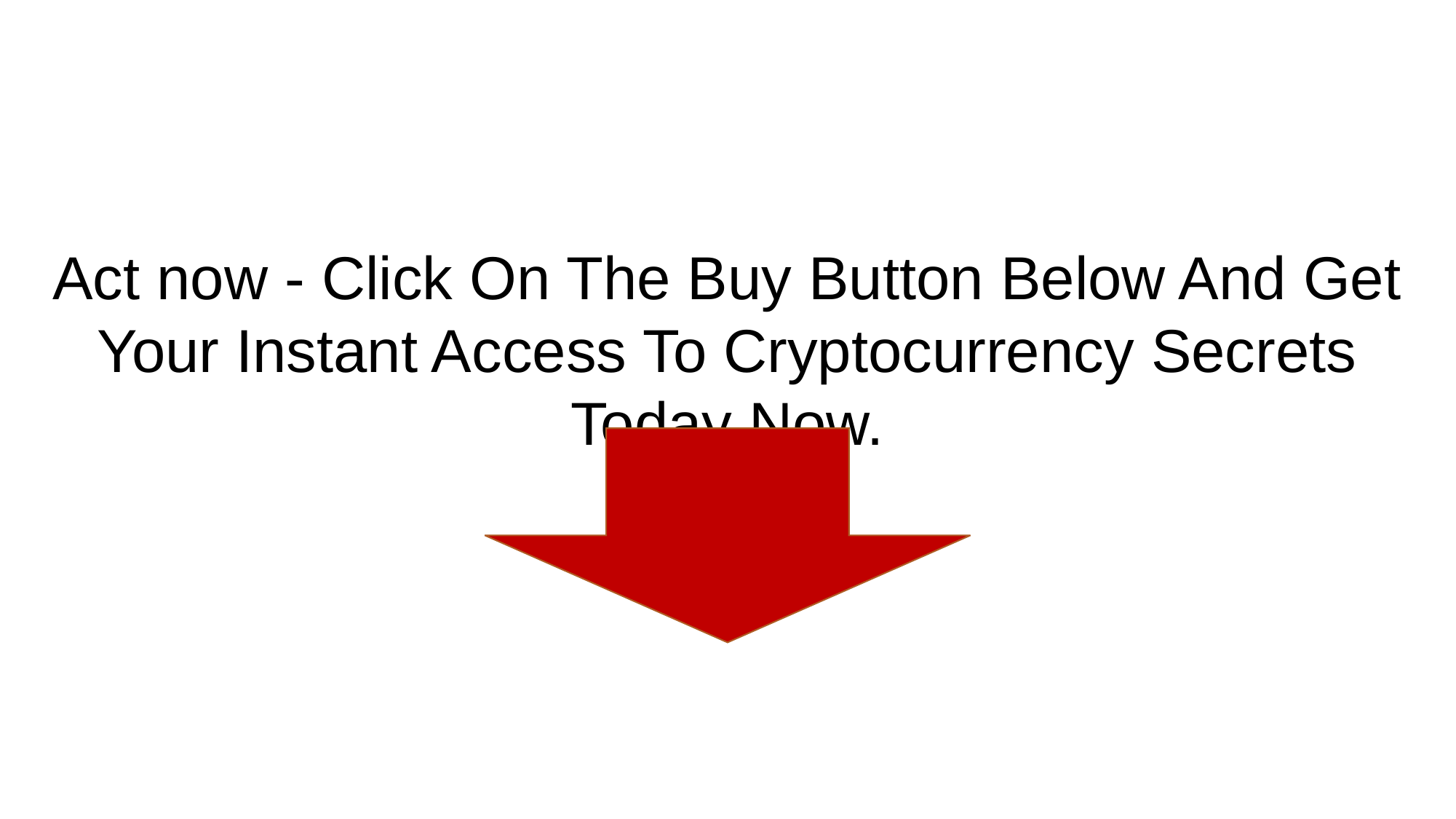

Act now - Click On The Buy Button Below And Get Your Instant Access To Cryptocurrency Secrets Today Now.